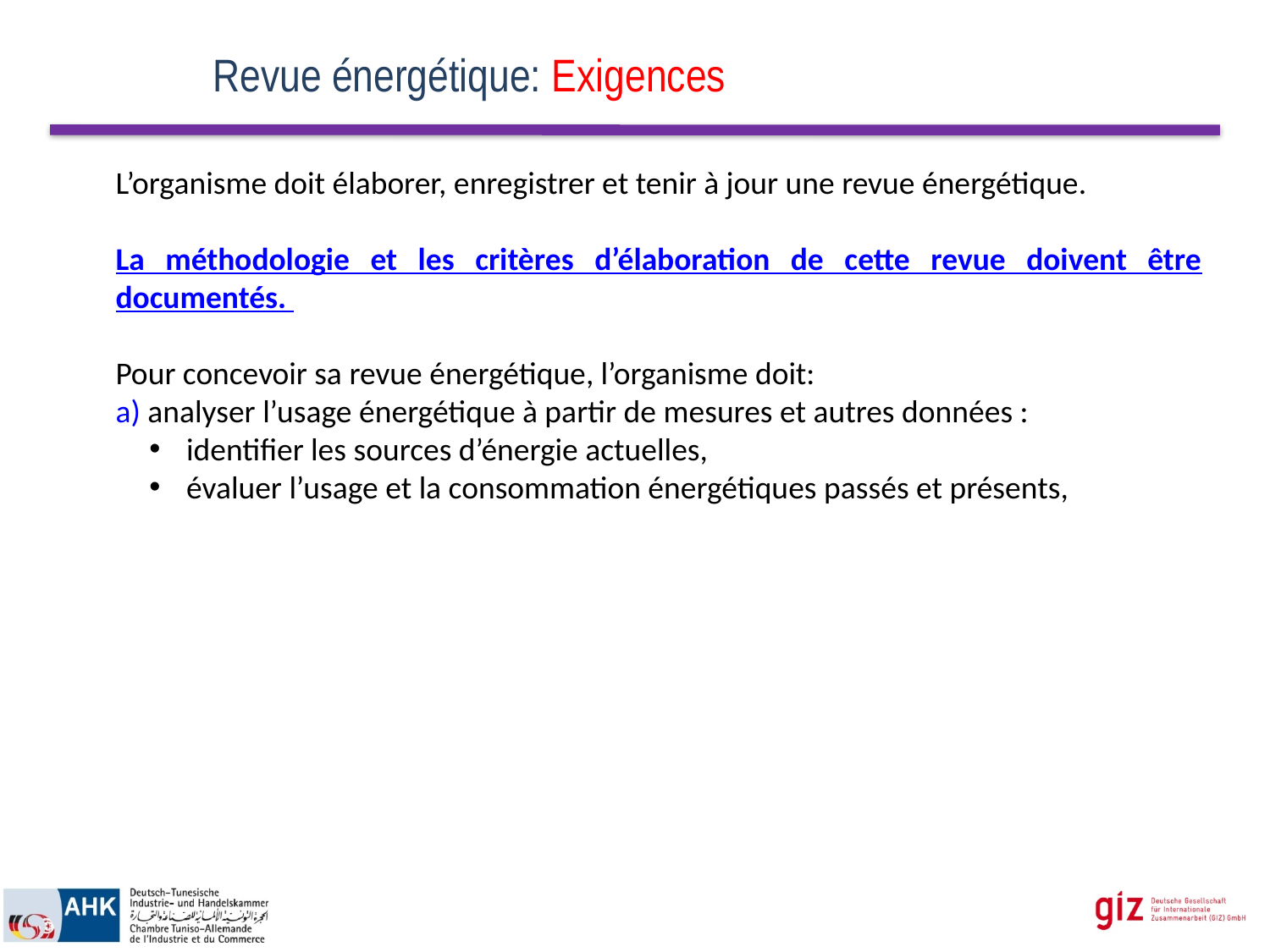

# Revue énergétique: Exigences
L’organisme doit élaborer, enregistrer et tenir à jour une revue énergétique.

La méthodologie et les critères d’élaboration de cette revue doivent être documentés.

Pour concevoir sa revue énergétique, l’organisme doit:
a) analyser l’usage énergétique à partir de mesures et autres données :
 identifier les sources d’énergie actuelles,
 évaluer l’usage et la consommation énergétiques passés et présents,